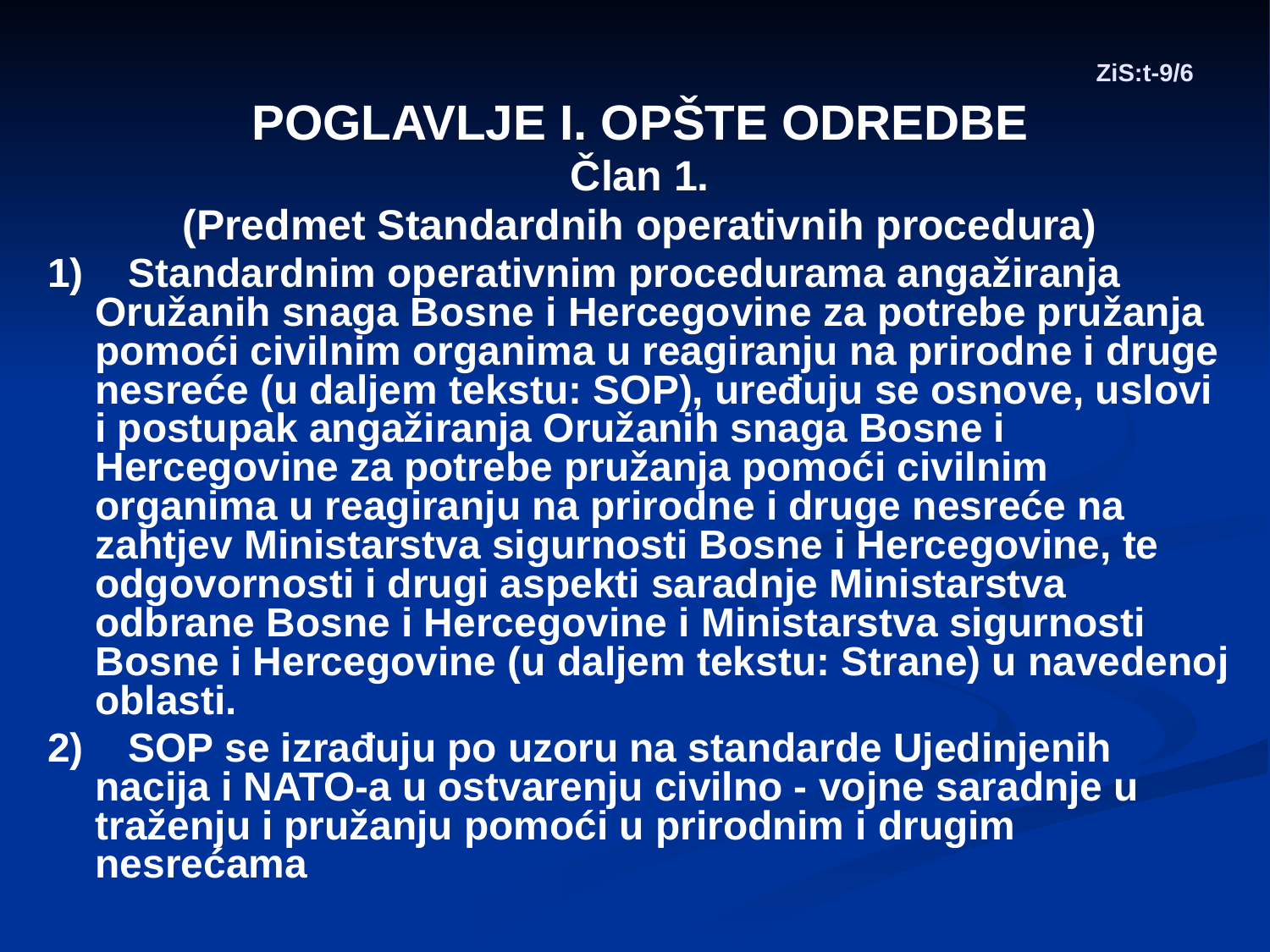

# ZiS:t-9/6
POGLAVLJE I. OPŠTE ODREDBE
Član 1.
(Predmet Standardnih operativnih procedura)
1)    Standardnim operativnim procedurama angažiranja Oružanih snaga Bosne i Hercegovine za potrebe pružanja pomoći civilnim organima u reagiranju na prirodne i druge nesreće (u daljem tekstu: SOP), uređuju se osnove, uslovi i postupak angažiranja Oružanih snaga Bosne i Hercegovine za potrebe pružanja pomoći civilnim organima u reagiranju na prirodne i druge nesreće na zahtjev Ministarstva sigurnosti Bosne i Hercegovine, te odgovornosti i drugi aspekti saradnje Ministarstva odbrane Bosne i Hercegovine i Ministarstva sigurnosti Bosne i Hercegovine (u daljem tekstu: Strane) u navedenoj oblasti.
2)    SOP se izrađuju po uzoru na standarde Ujedinjenih nacija i NATO-a u ostvarenju civilno - vojne saradnje u traženju i pružanju pomoći u prirodnim i drugim nesrećama